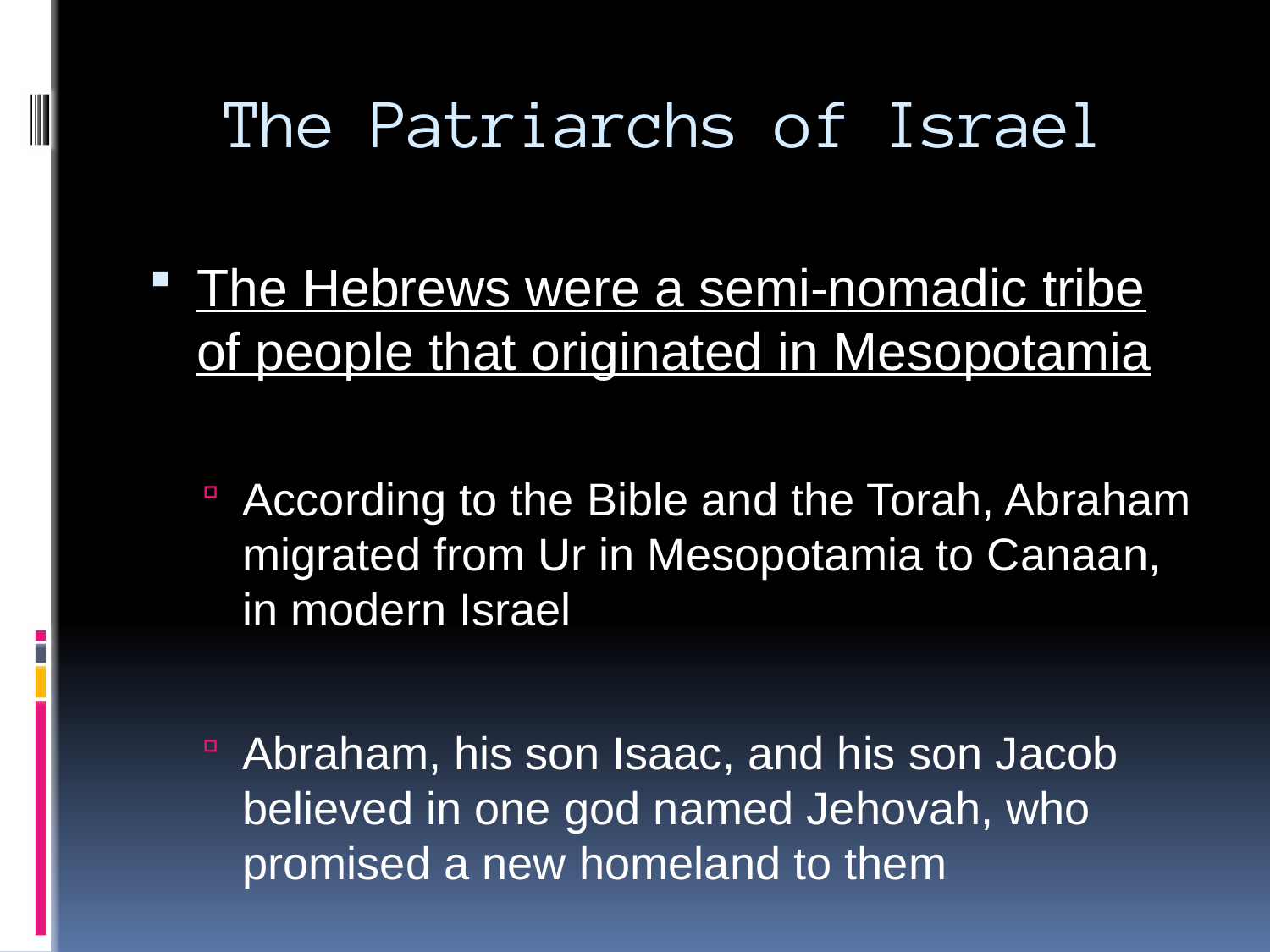

# The Patriarchs of Israel
The Hebrews were a semi-nomadic tribe of people that originated in Mesopotamia

According to the Bible and the Torah, Abraham migrated from Ur in Mesopotamia to Canaan, in modern Israel

Abraham, his son Isaac, and his son Jacob believed in one god named Jehovah, who promised a new homeland to them